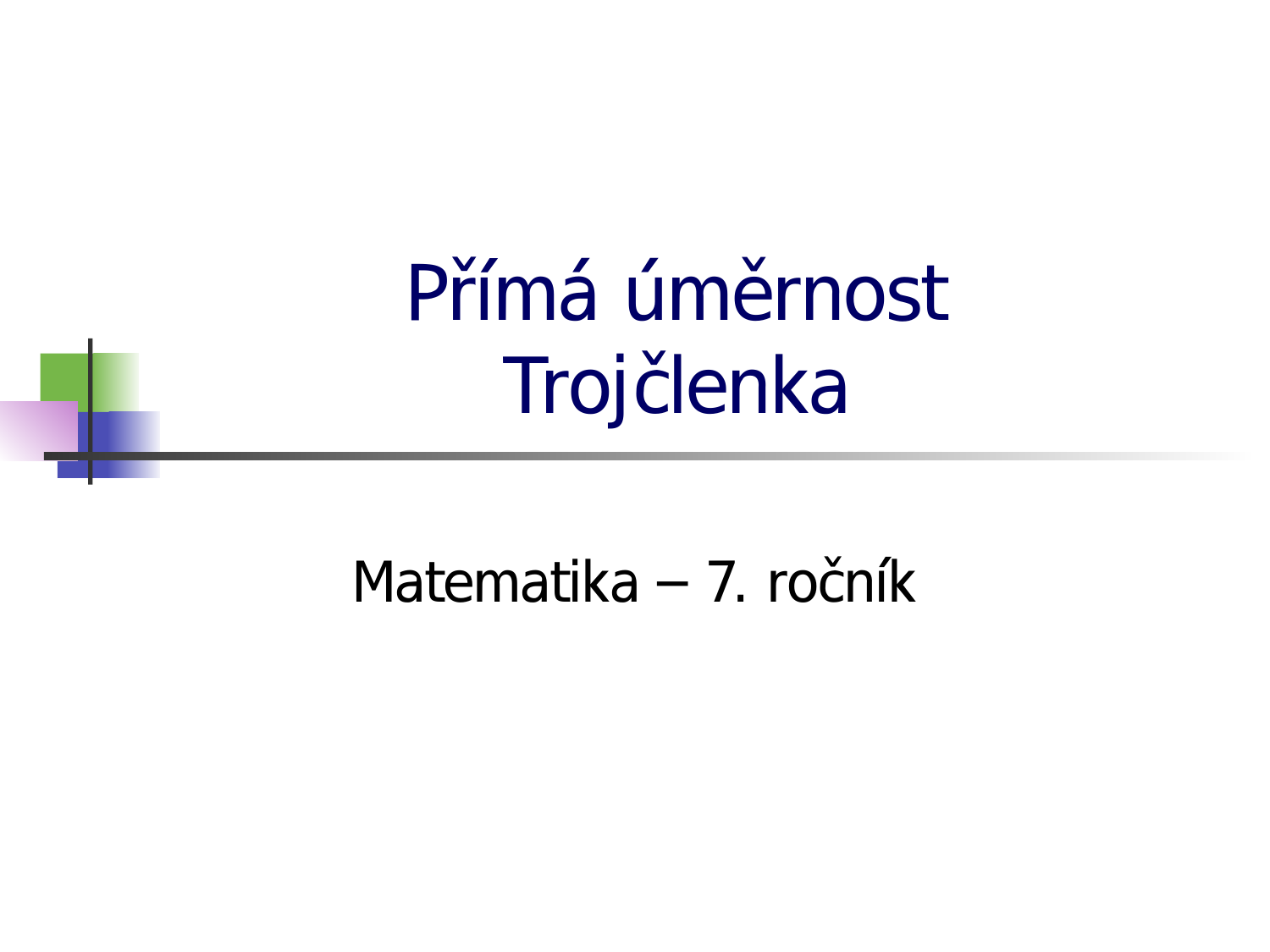

# Přímá úměrnost Trojčlenka
Matematika – 7. ročník